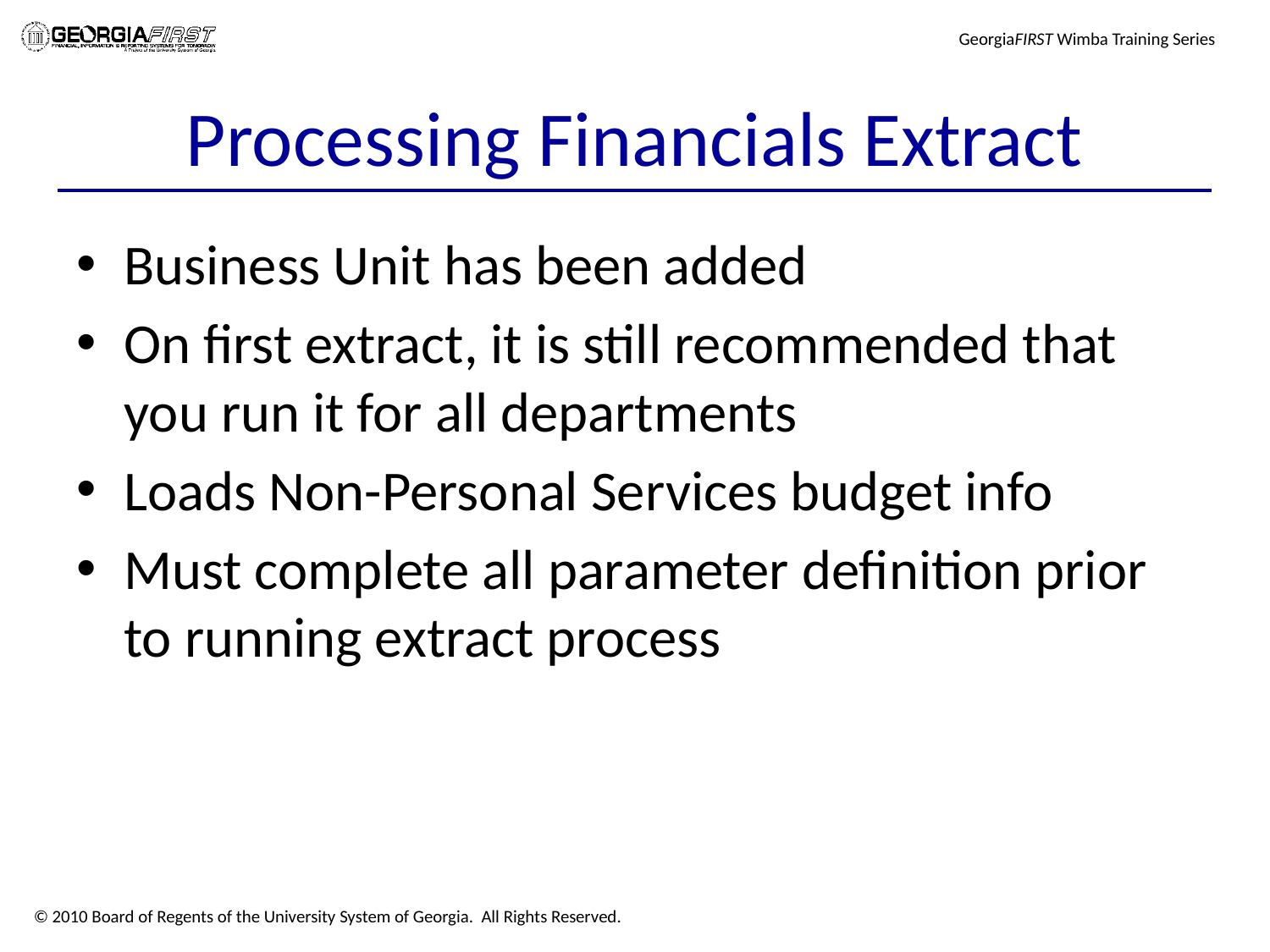

# Processing Financials Extract
Business Unit has been added
On first extract, it is still recommended that you run it for all departments
Loads Non-Personal Services budget info
Must complete all parameter definition prior to running extract process